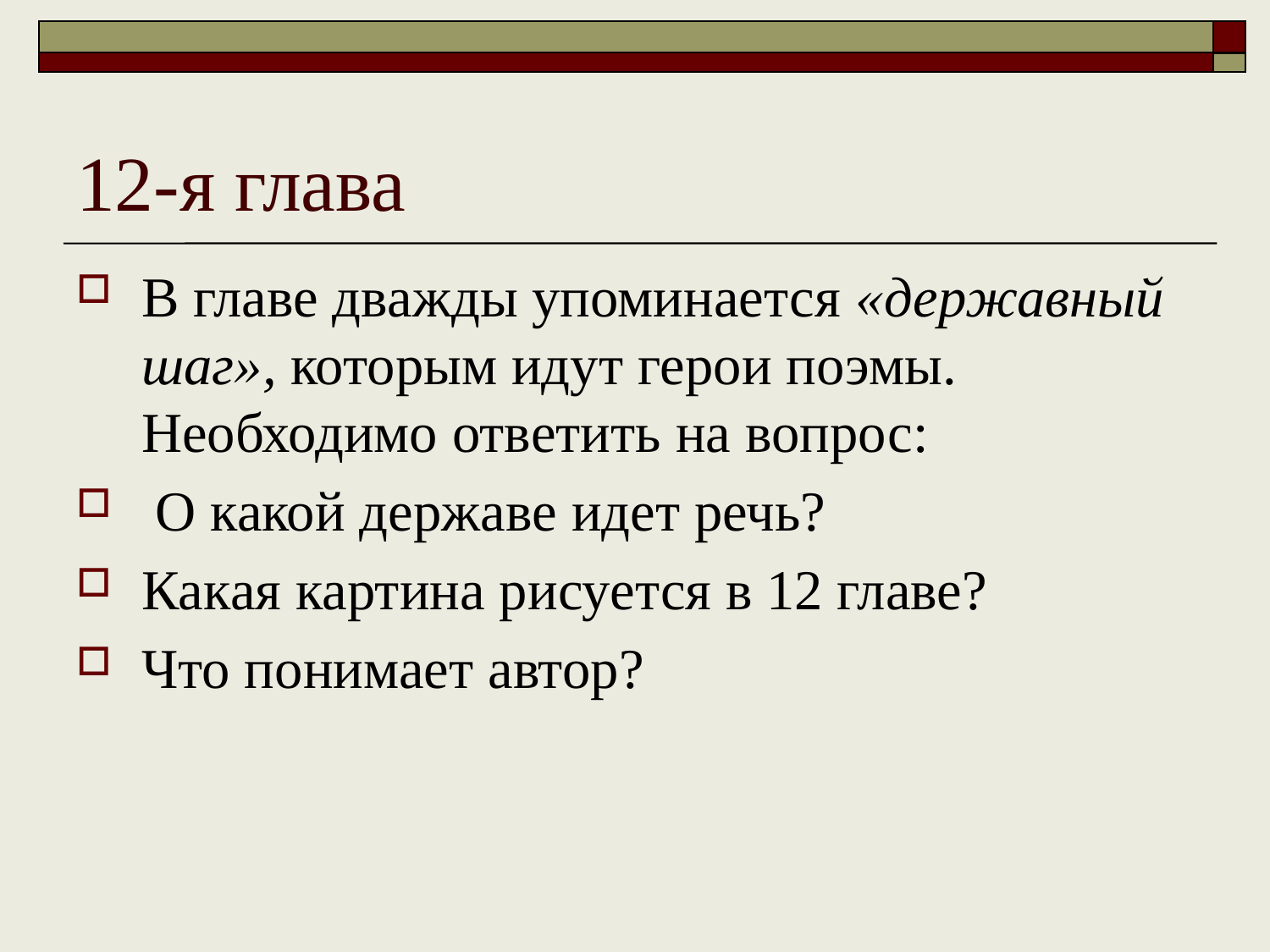

# 12-я глава
В главе дважды упоминается «державный шаг», которым идут герои поэмы. Необходимо ответить на вопрос:
 О какой державе идет речь?
Какая картина рисуется в 12 главе?
Что понимает автор?